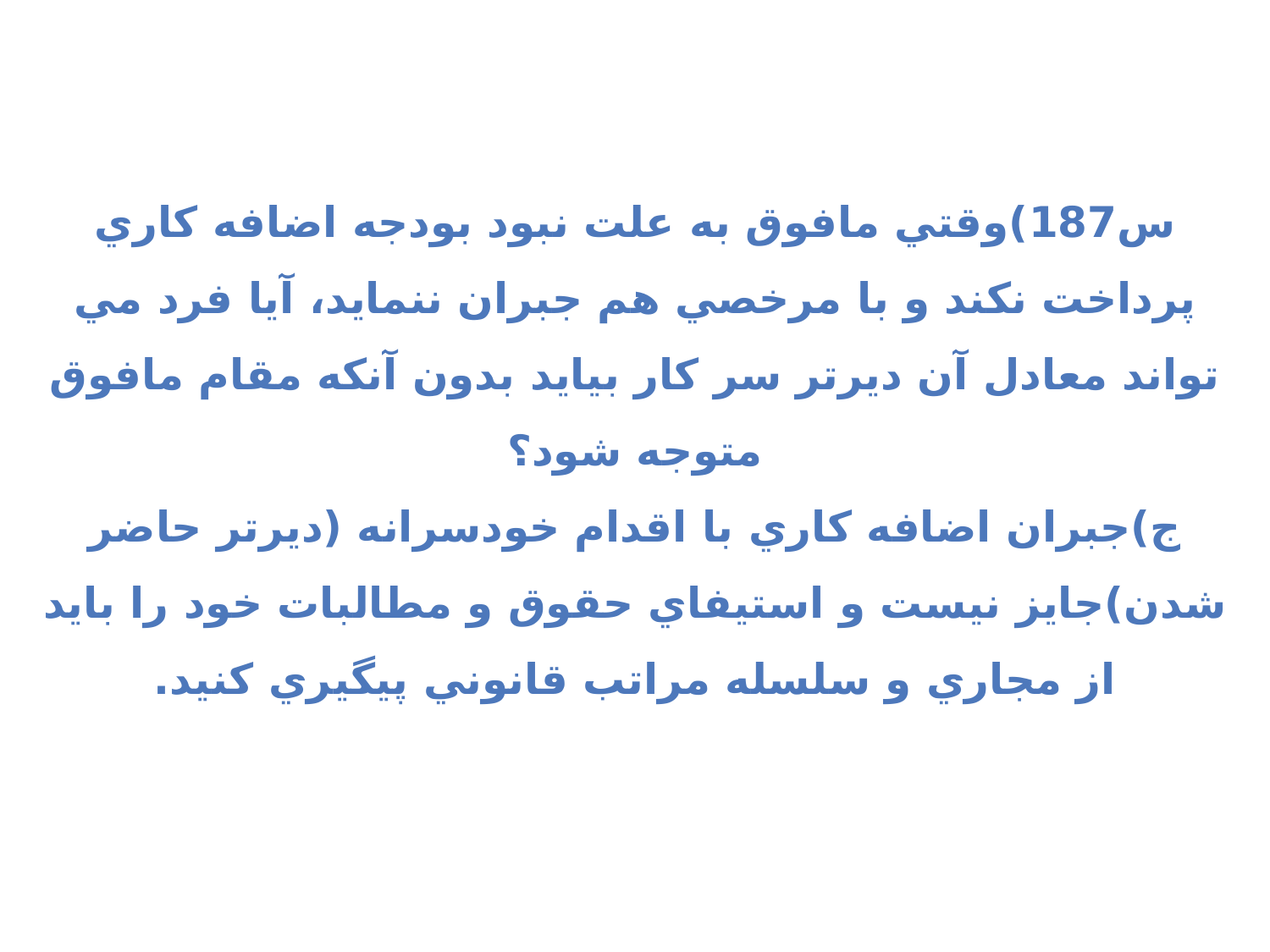

س187)وقتي مافوق به علت نبود بودجه اضافه كاري پرداخت نکند و با مرخصي هم جبران ننماید، آيا فرد مي تواند معادل آن ديرتر سر كار بيايد بدون آنكه مقام مافوق متوجه شود؟
ج)جبران اضافه كاري با اقدام خودسرانه (ديرتر حاضر شدن)جايز نيست و استيفاي حقوق و مطالبات خود را بايد از مجاري و سلسله مراتب قانوني پيگيري كنيد.